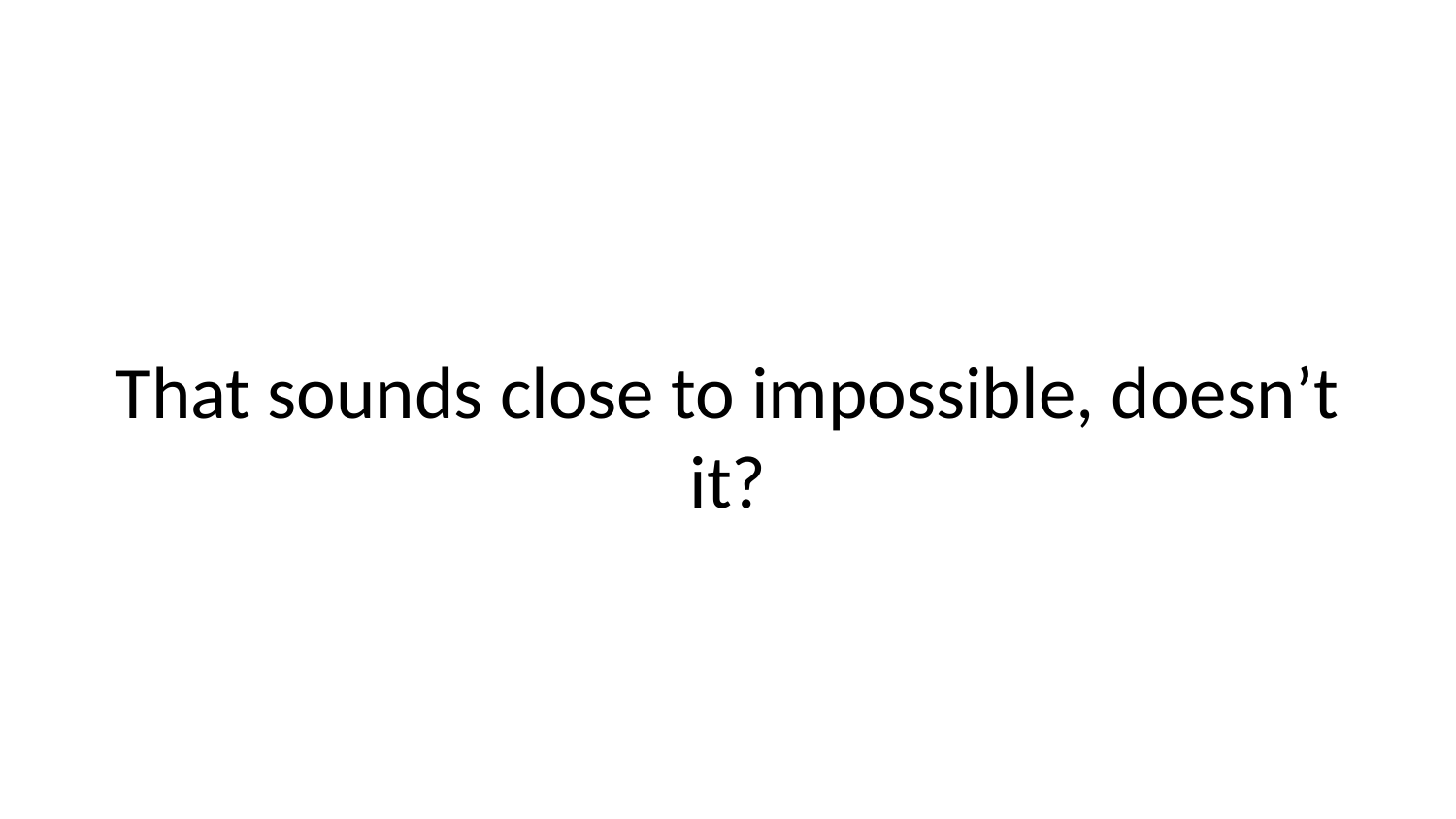

That sounds close to impossible, doesn’t it?